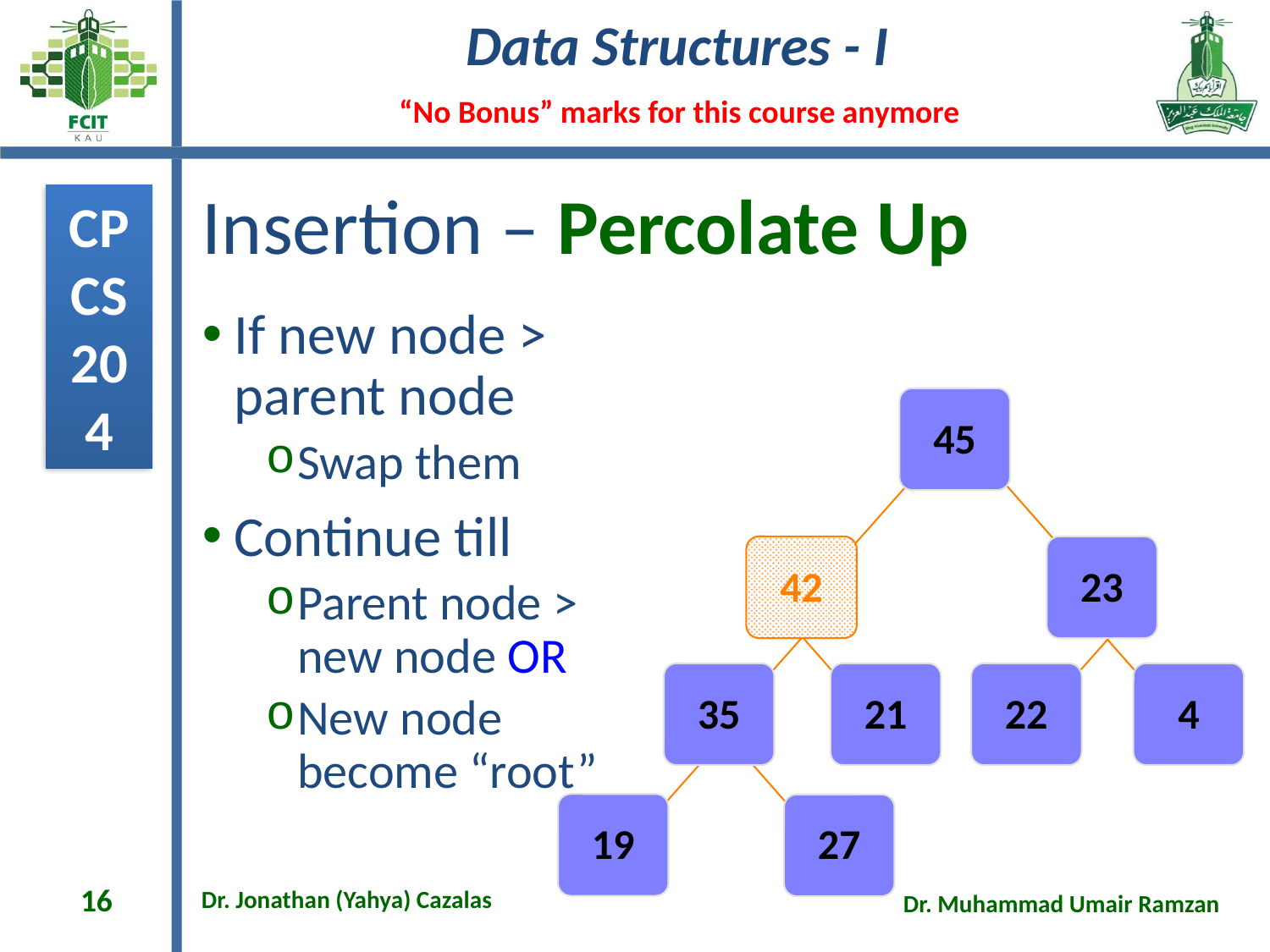

# Insertion – Percolate Up
If new node > parent node
Swap them
Continue till
Parent node > new node OR
New node become “root”

45

42

23

35

21

22

4

19

27
16